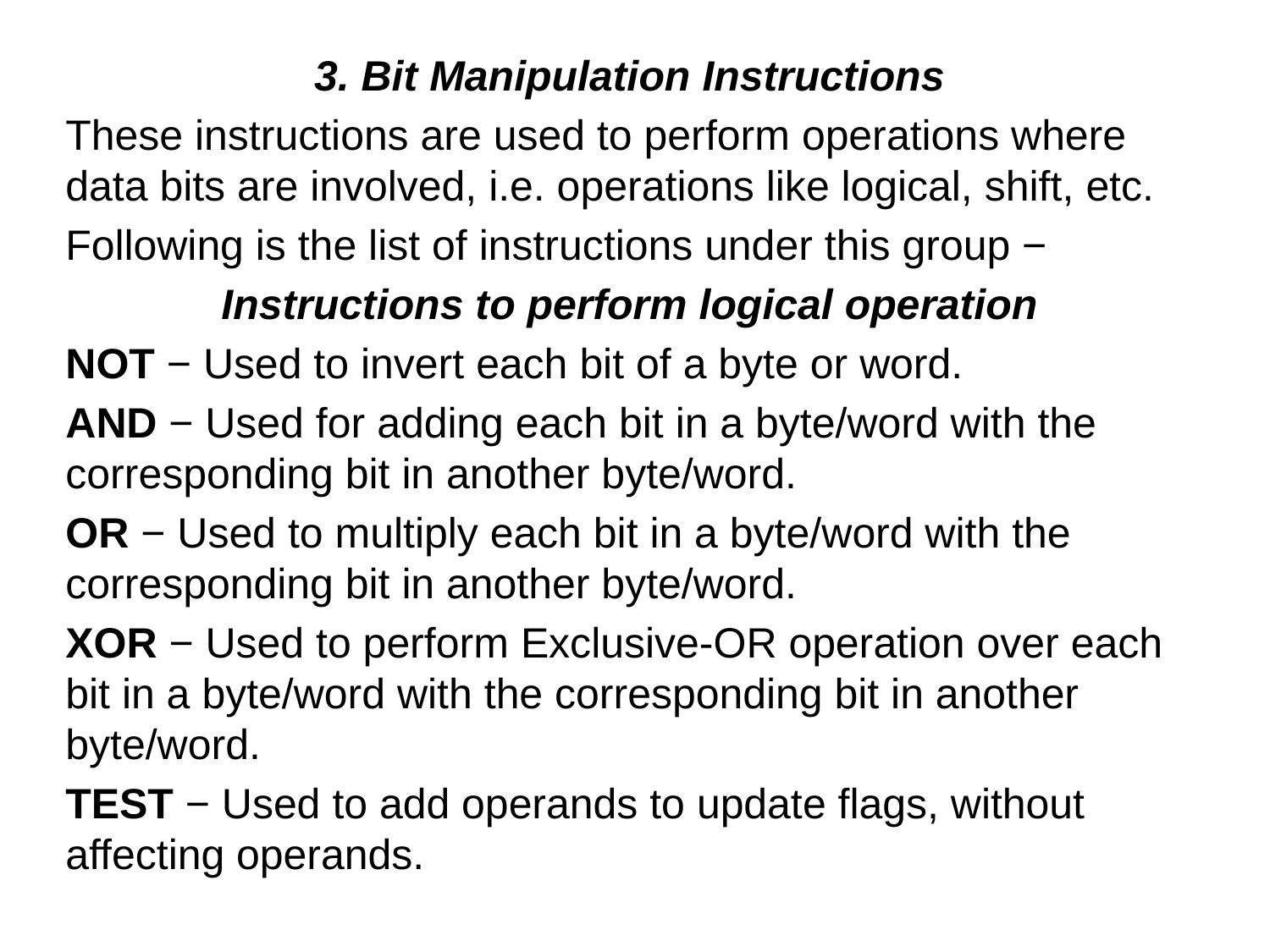

3. Bit Manipulation Instructions
These instructions are used to perform operations where data bits are involved, i.e. operations like logical, shift, etc.
Following is the list of instructions under this group −
Instructions to perform logical operation
NOT − Used to invert each bit of a byte or word.
AND − Used for adding each bit in a byte/word with the corresponding bit in another byte/word.
OR − Used to multiply each bit in a byte/word with the corresponding bit in another byte/word.
XOR − Used to perform Exclusive-OR operation over each bit in a byte/word with the corresponding bit in another byte/word.
TEST − Used to add operands to update flags, without affecting operands.